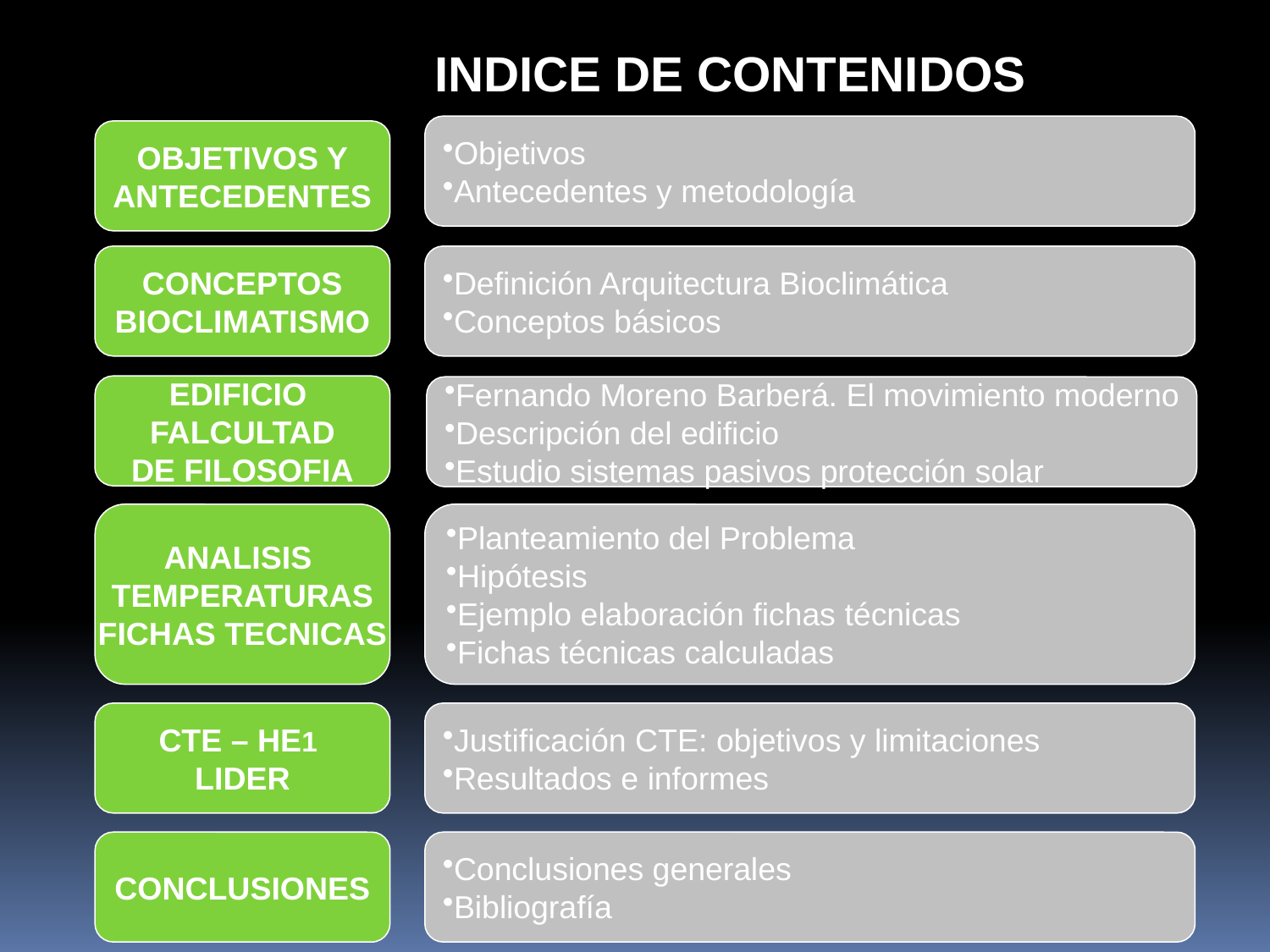

INDICE DE CONTENIDOS
Objetivos
Antecedentes y metodología
OBJETIVOS Y
ANTECEDENTES
CONCEPTOS
BIOCLIMATISMO
Definición Arquitectura Bioclimática
Conceptos básicos
EDIFICIO
FALCULTAD
DE FILOSOFIA
Fernando Moreno Barberá. El movimiento moderno
Descripción del edificio
Estudio sistemas pasivos protección solar
ANALISIS
TEMPERATURAS
FICHAS TECNICAS
Planteamiento del Problema
Hipótesis
Ejemplo elaboración fichas técnicas
Fichas técnicas calculadas
CTE – HE1
LIDER
Justificación CTE: objetivos y limitaciones
Resultados e informes
CONCLUSIONES
Conclusiones generales
Bibliografía